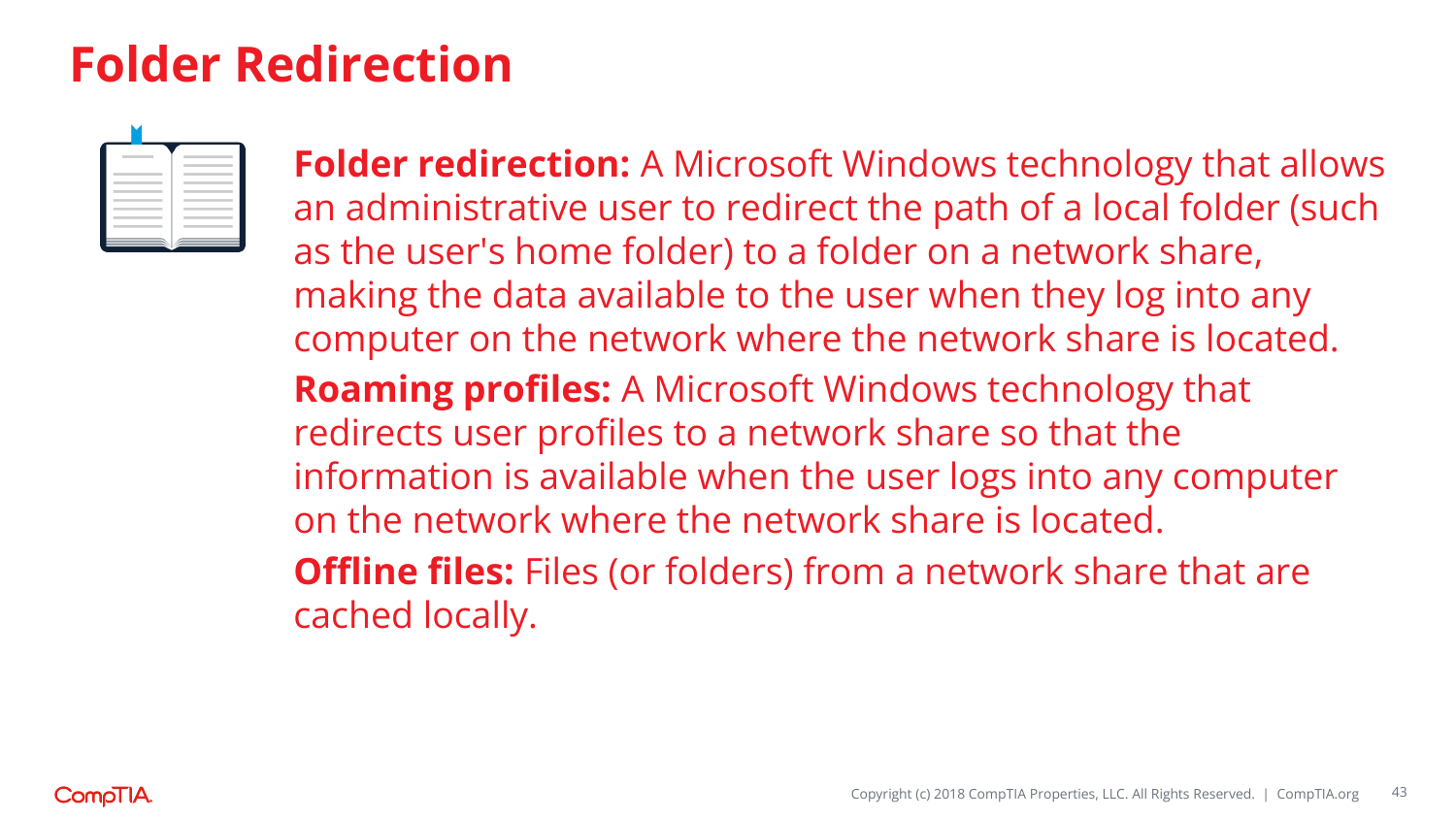

# Folder Redirection
Folder redirection: A Microsoft Windows technology that allows an administrative user to redirect the path of a local folder (such as the user's home folder) to a folder on a network share, making the data available to the user when they log into any computer on the network where the network share is located.
Roaming profiles: A Microsoft Windows technology that redirects user profiles to a network share so that the information is available when the user logs into any computer on the network where the network share is located.
Offline files: Files (or folders) from a network share that are cached locally.
43